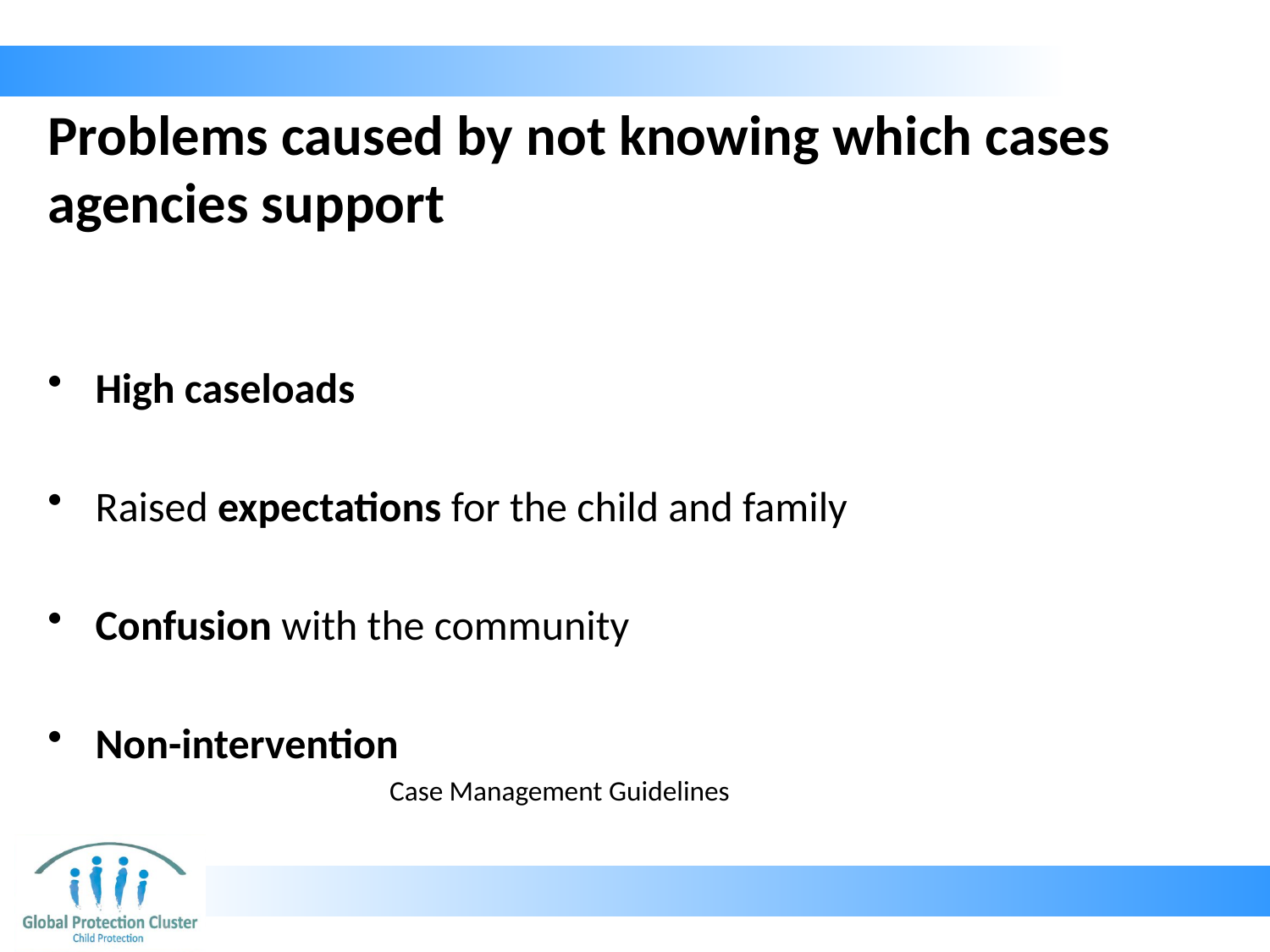

# Problems caused by not knowing which cases agencies support

High caseloads

Raised expectations for the child and family

Confusion with the community

Non-intervention
Case Management Guidelines